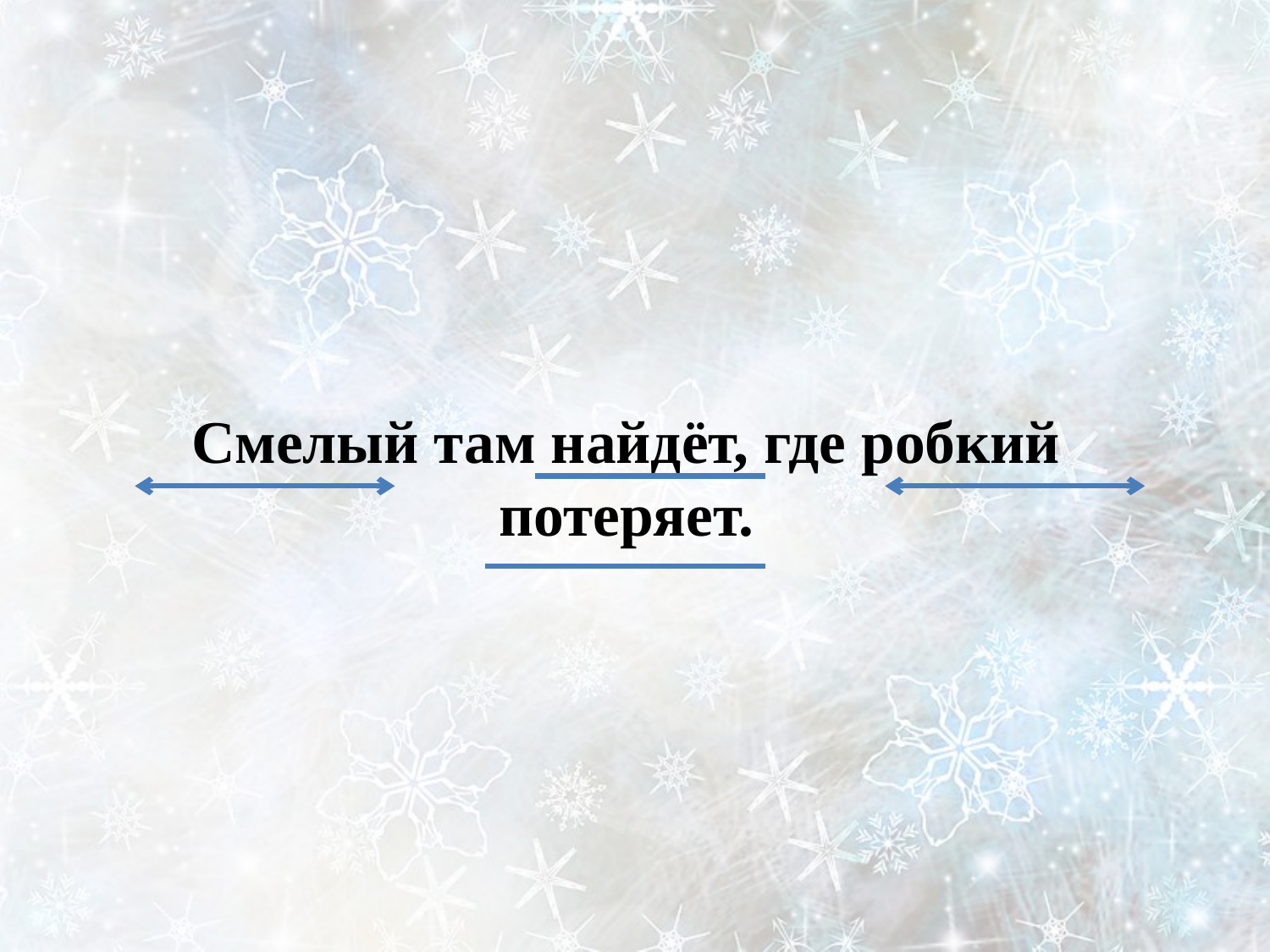

# Смелый там найдёт, где робкий потеряет.